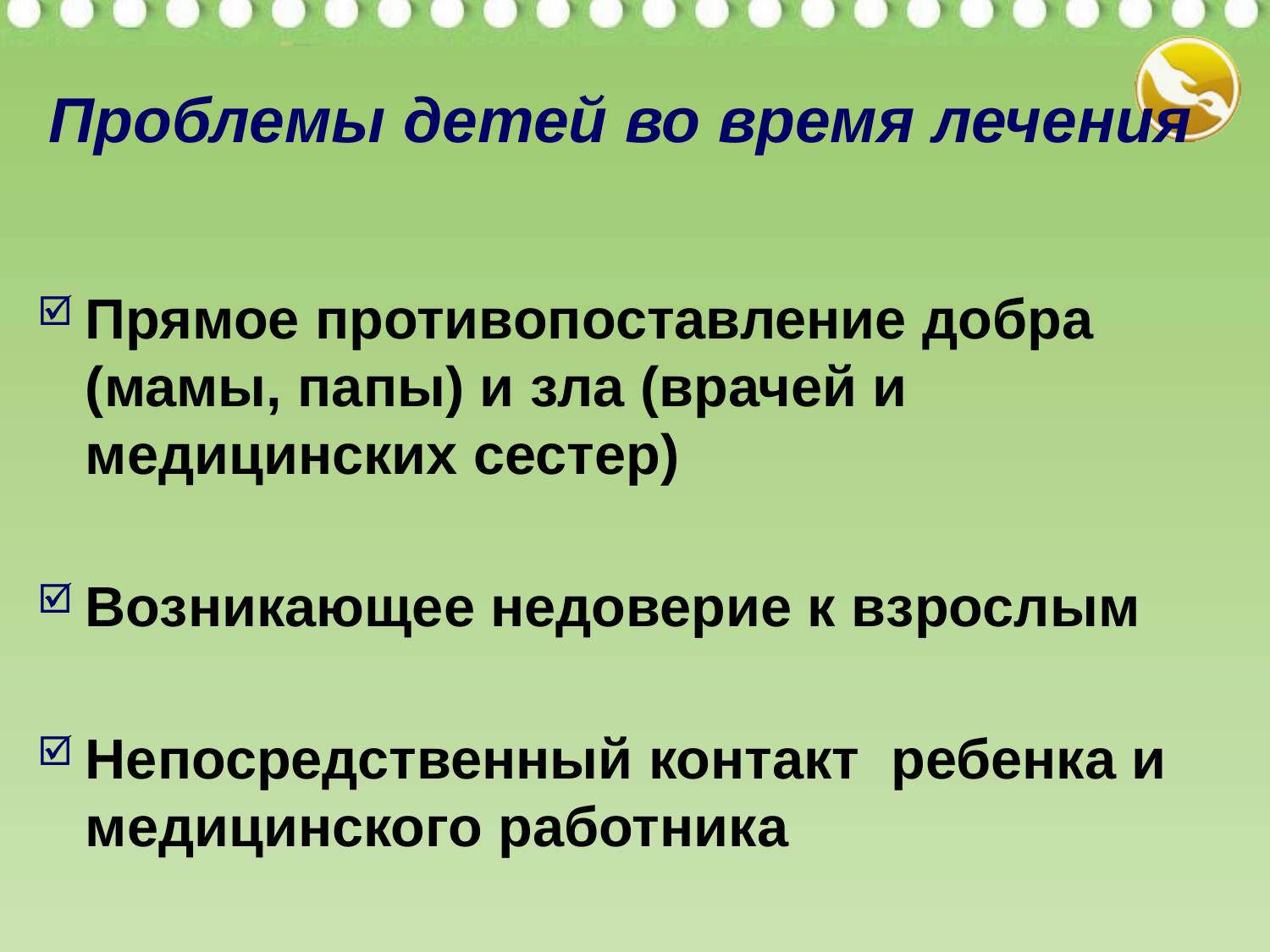

# Проблемы детей во время лечения
Прямое противопоставление добра (мамы, папы) и зла (врачей и медицинских сестер)
Возникающее недоверие к взрослым
Непосредственный контакт  ребенка и медицинского работника